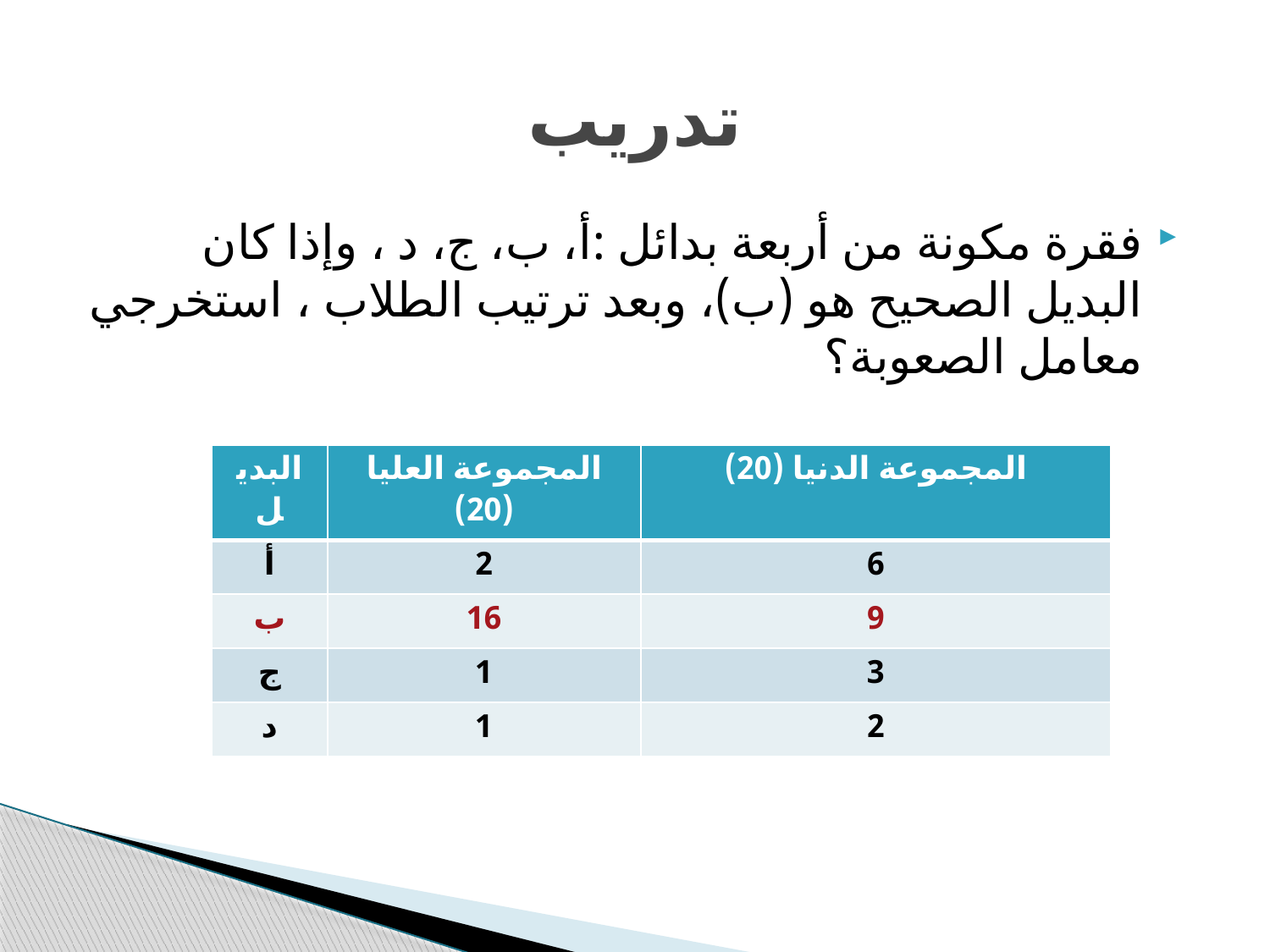

# تدريب
فقرة مكونة من أربعة بدائل :أ، ب، ج، د ، وإذا كان البديل الصحيح هو (ب)، وبعد ترتيب الطلاب ، استخرجي معامل الصعوبة؟

| البديل | المجموعة العليا (20) | المجموعة الدنيا (20) |
| --- | --- | --- |
| أ | 2 | 6 |
| ب | 16 | 9 |
| ج | 1 | 3 |
| د | 1 | 2 |